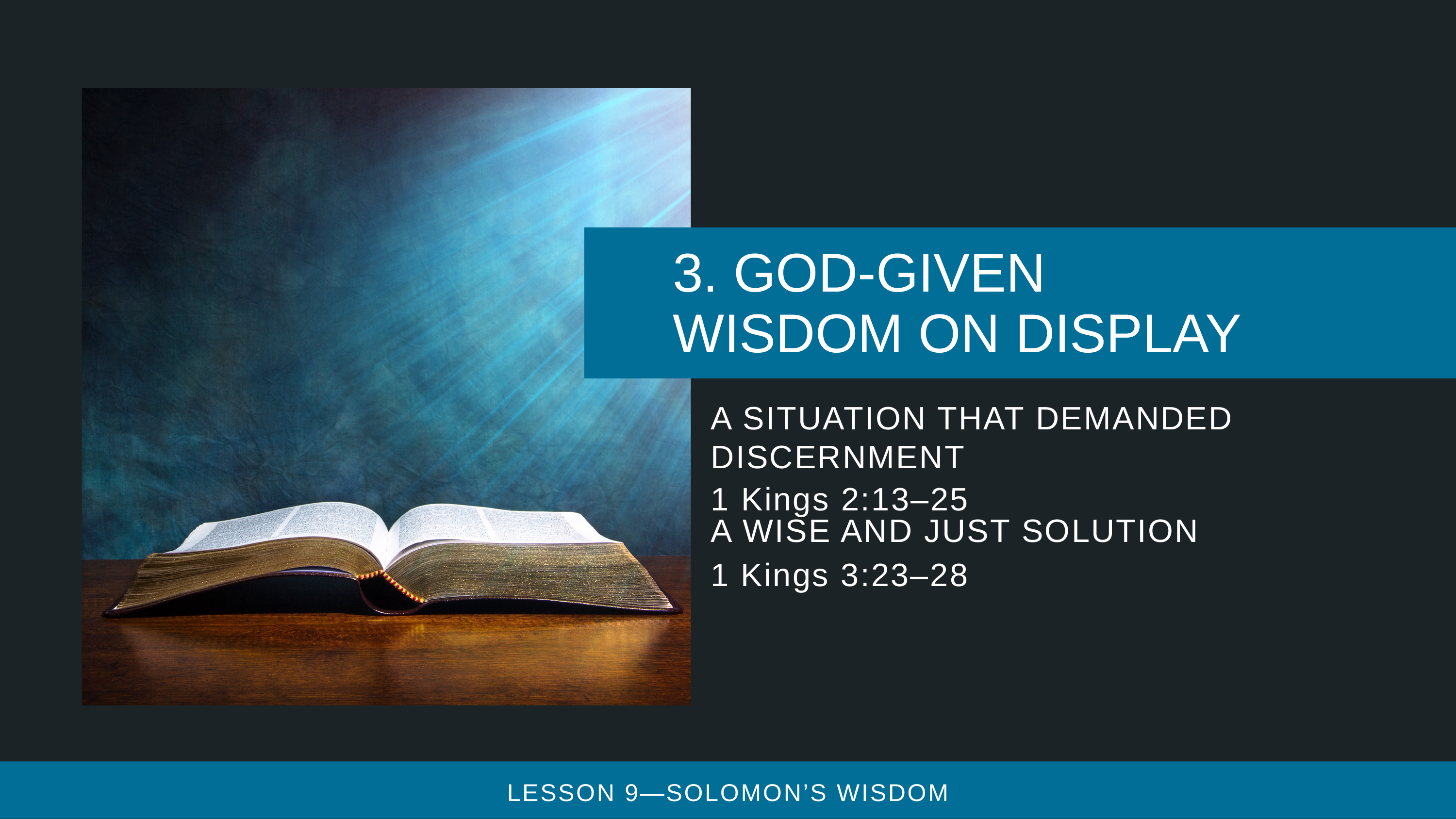

A SITUATION THAT DEMANDED DISCERNMENT
1 Kings 2:13–25
A WISE AND JUST SOLUTION
1 Kings 3:23–28